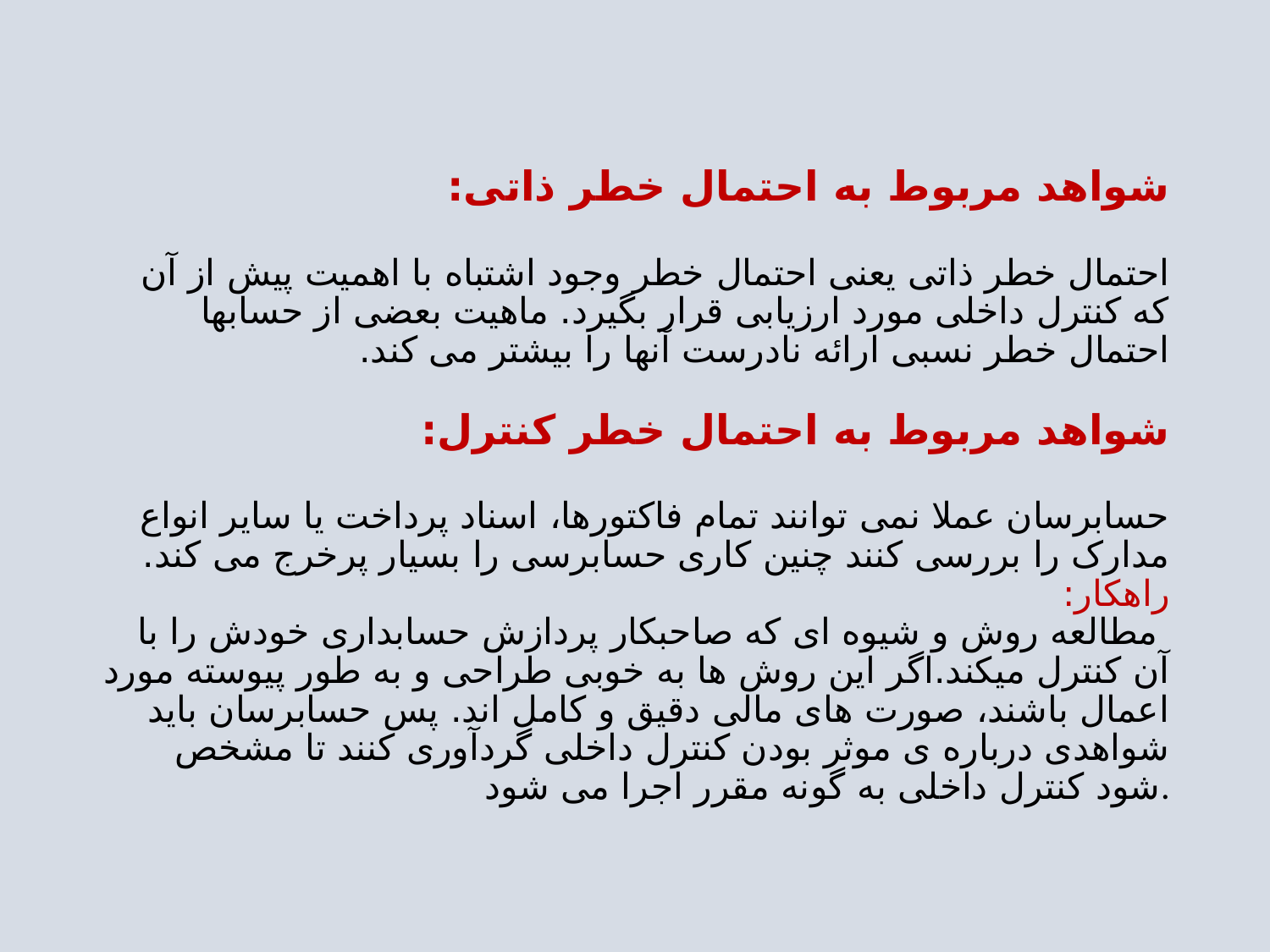

# شواهد مربوط به احتمال خطر ذاتی: احتمال خطر ذاتی یعنی احتمال خطر وجود اشتباه با اهمیت پیش از آن که کنترل داخلی مورد ارزیابی قرار بگیرد. ماهیت بعضی از حسابها احتمال خطر نسبی ارائه نادرست آنها را بیشتر می کند. شواهد مربوط به احتمال خطر کنترل: حسابرسان عملا نمی توانند تمام فاکتورها، اسناد پرداخت یا سایر انواع مدارک را بررسی کنند چنین کاری حسابرسی را بسیار پرخرج می کند. راهکار: مطالعه روش و شیوه ای که صاحبکار پردازش حسابداری خودش را با آن کنترل میکند.اگر این روش ها به خوبی طراحی و به طور پیوسته مورد اعمال باشند، صورت های مالی دقیق و کامل اند. پس حسابرسان باید شواهدی درباره ی موثر بودن کنترل داخلی گردآوری کنند تا مشخص شود کنترل داخلی به گونه مقرر اجرا می شود.